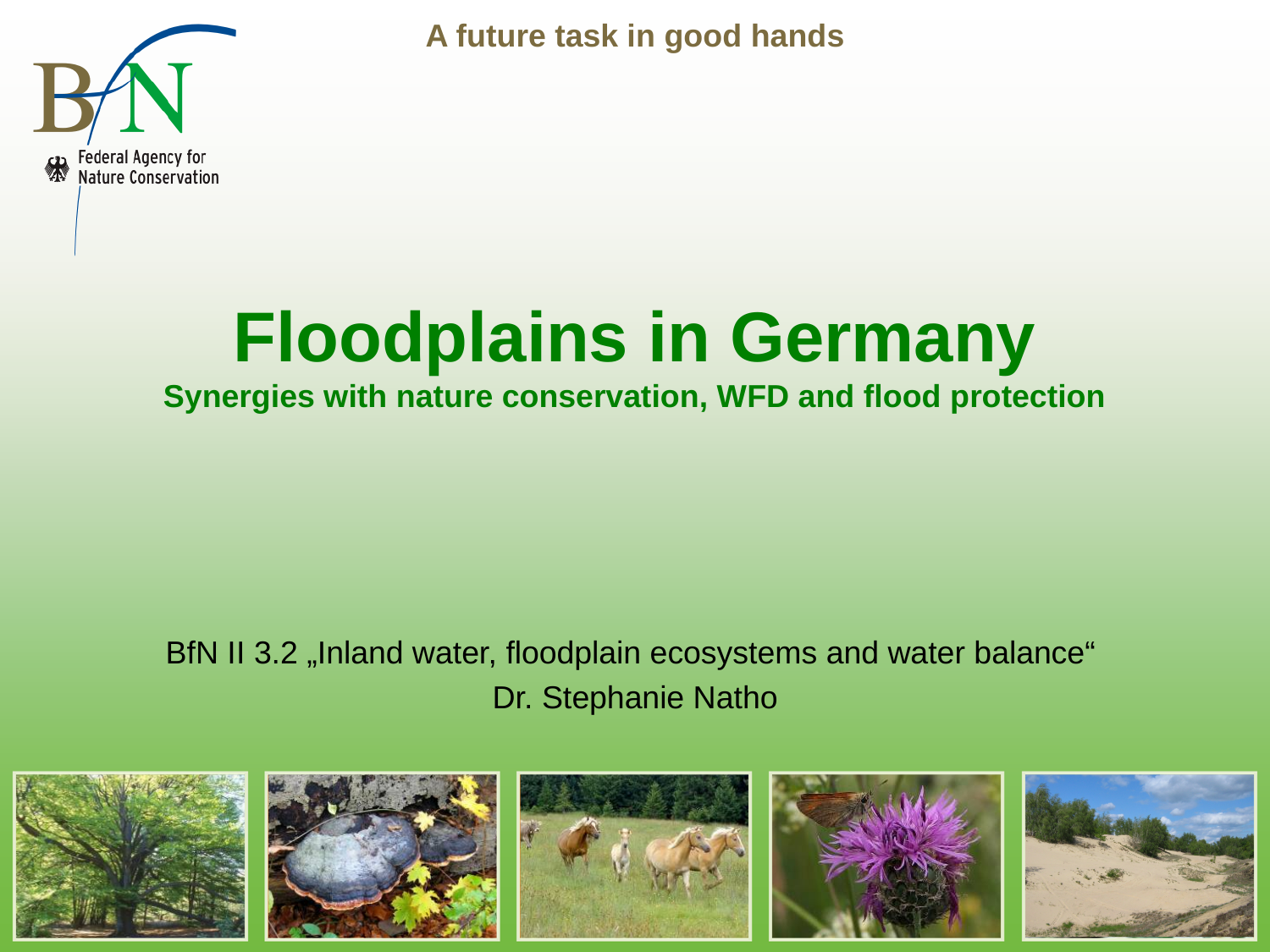

# Floodplains in Germany Synergies with nature conservation, WFD and flood protection
BfN II 3.2 „Inland water, floodplain ecosystems and water balance“
Dr. Stephanie Natho